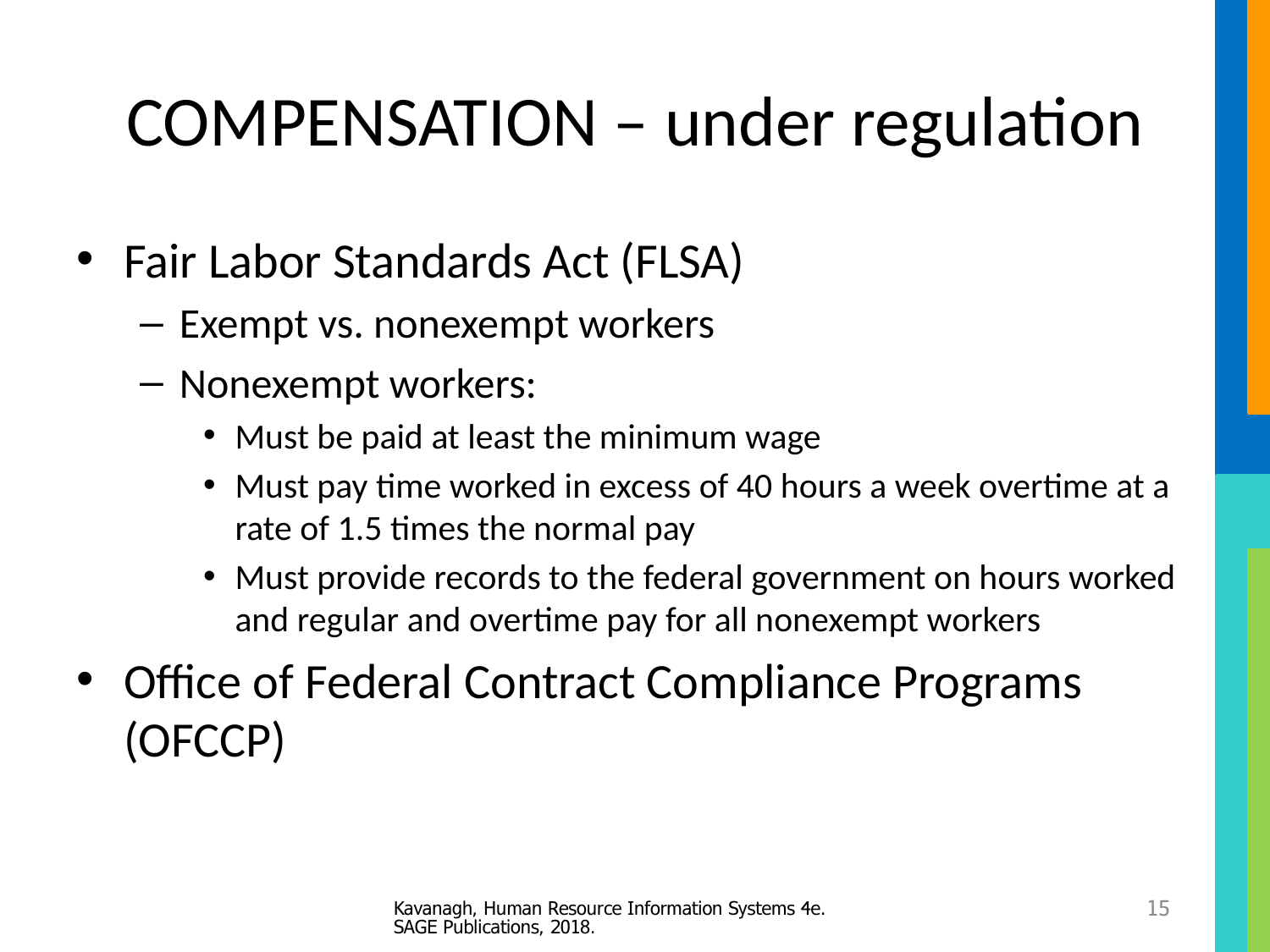

# COMPENSATION – under regulation
Fair Labor Standards Act (FLSA)
Exempt vs. nonexempt workers
Nonexempt workers:
Must be paid at least the minimum wage
Must pay time worked in excess of 40 hours a week overtime at a rate of 1.5 times the normal pay
Must provide records to the federal government on hours worked and regular and overtime pay for all nonexempt workers
Office of Federal Contract Compliance Programs (OFCCP)
Kavanagh, Human Resource Information Systems 4e. SAGE Publications, 2018.
15